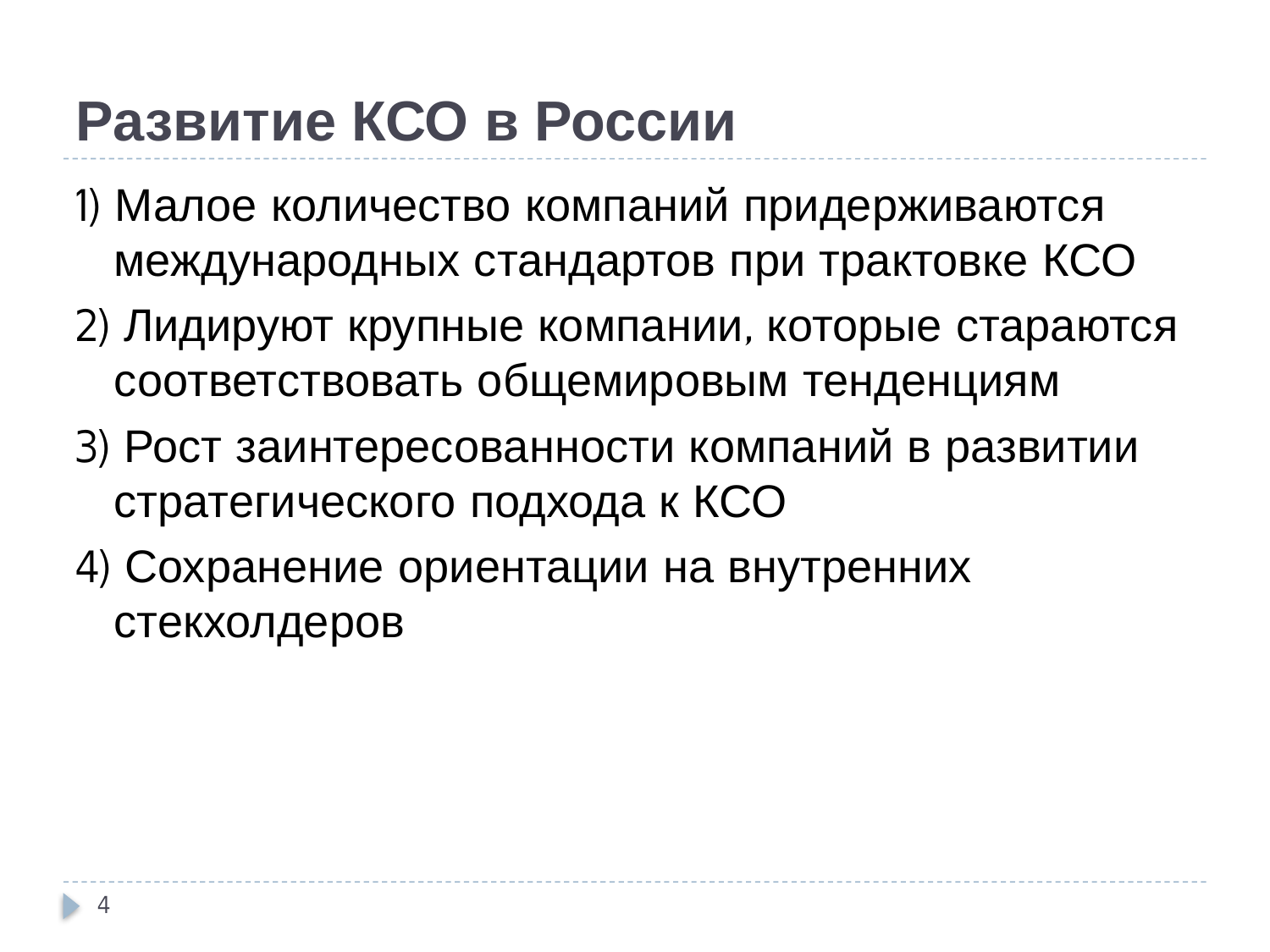

# Развитие КСО в России
1) Малое количество компаний придерживаются международных стандартов при трактовке КСО
2) Лидируют крупные компании, которые стараются соответствовать общемировым тенденциям
3) Рост заинтересованности компаний в развитии стратегического подхода к КСО
4) Сохранение ориентации на внутренних стекхолдеров
4